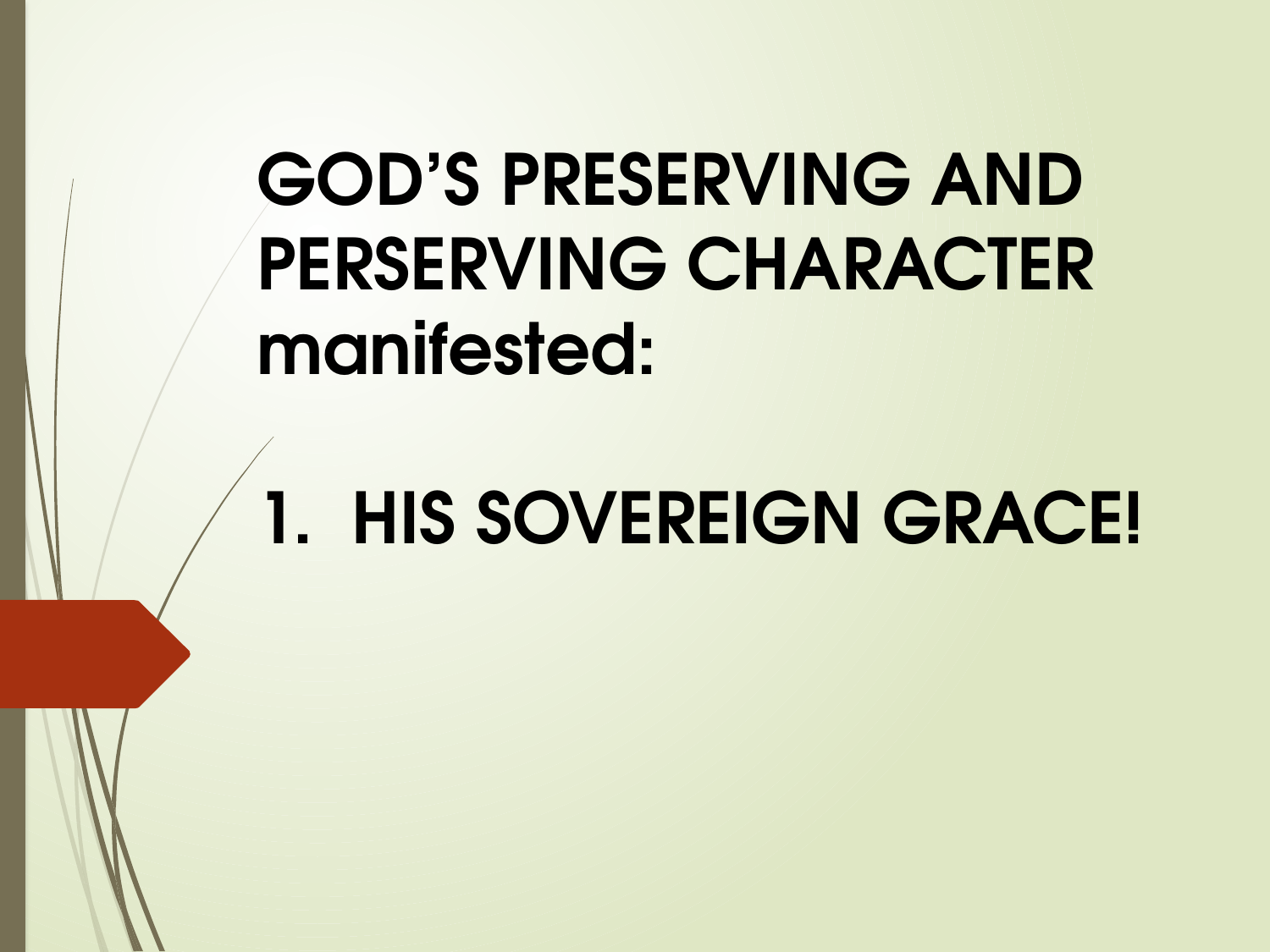

GOD’S PRESERVING AND PERSERVING CHARACTER manifested:

1.  HIS SOVEREIGN GRACE!